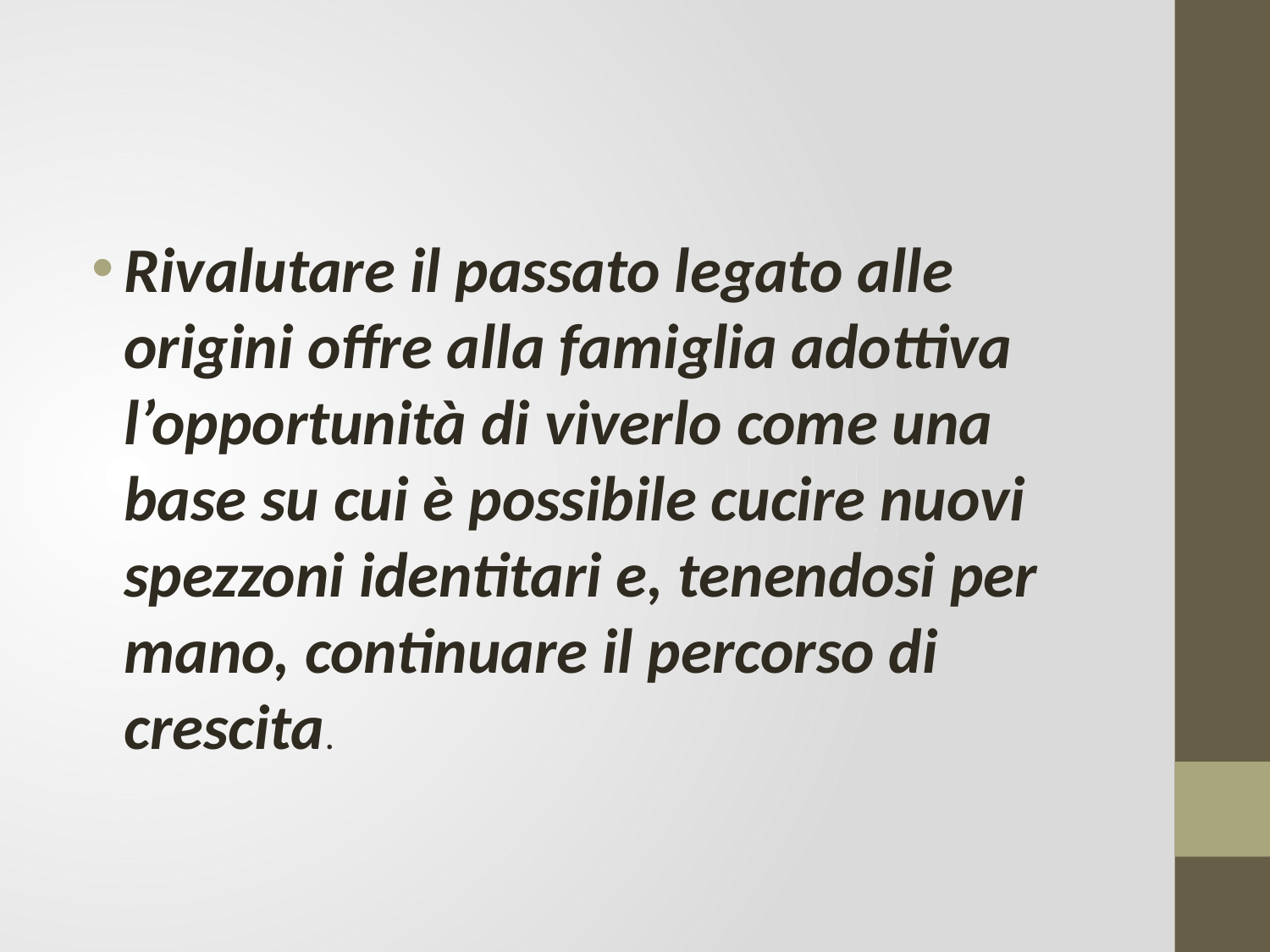

#
Rivalutare il passato legato alle origini offre alla famiglia adottiva l’opportunità di viverlo come una base su cui è possibile cucire nuovi spezzoni identitari e, tenendosi per mano, continuare il percorso di crescita.